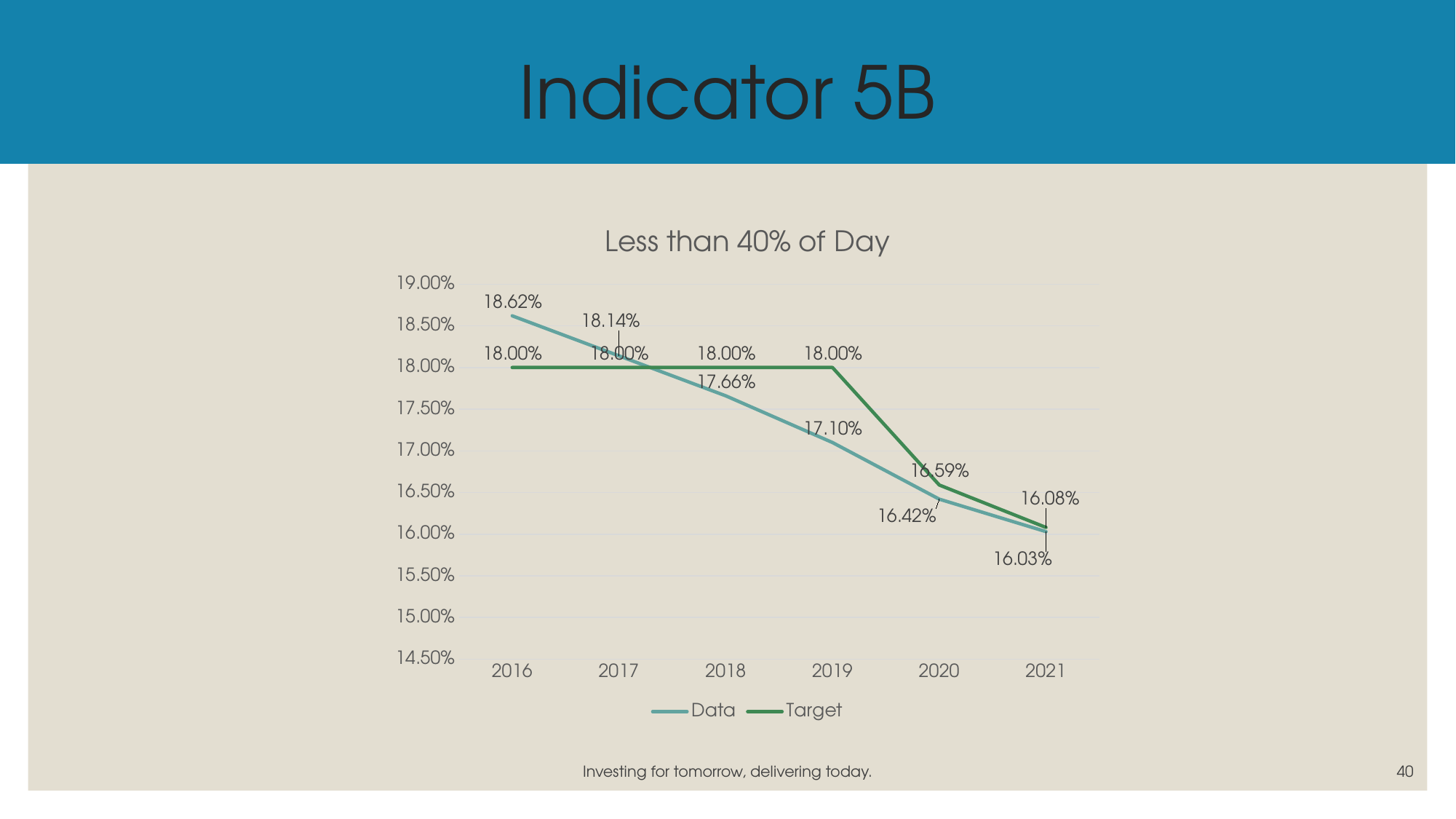

# Indicator 5B

### Chart: Less than 40% of Day

| Category | Data | Target |
|---|---|---|
| 2016 | 0.1862 | 0.18 |
| 2017 | 0.1814 | 0.18 |
| 2018 | 0.1766 | 0.18 |
| 2019 | 0.171 | 0.18 |
| 2020 | 0.1642 | 0.1659 |
| 2021 | 0.1603 | 0.1608 |
Investing for tomorrow, delivering today.
40